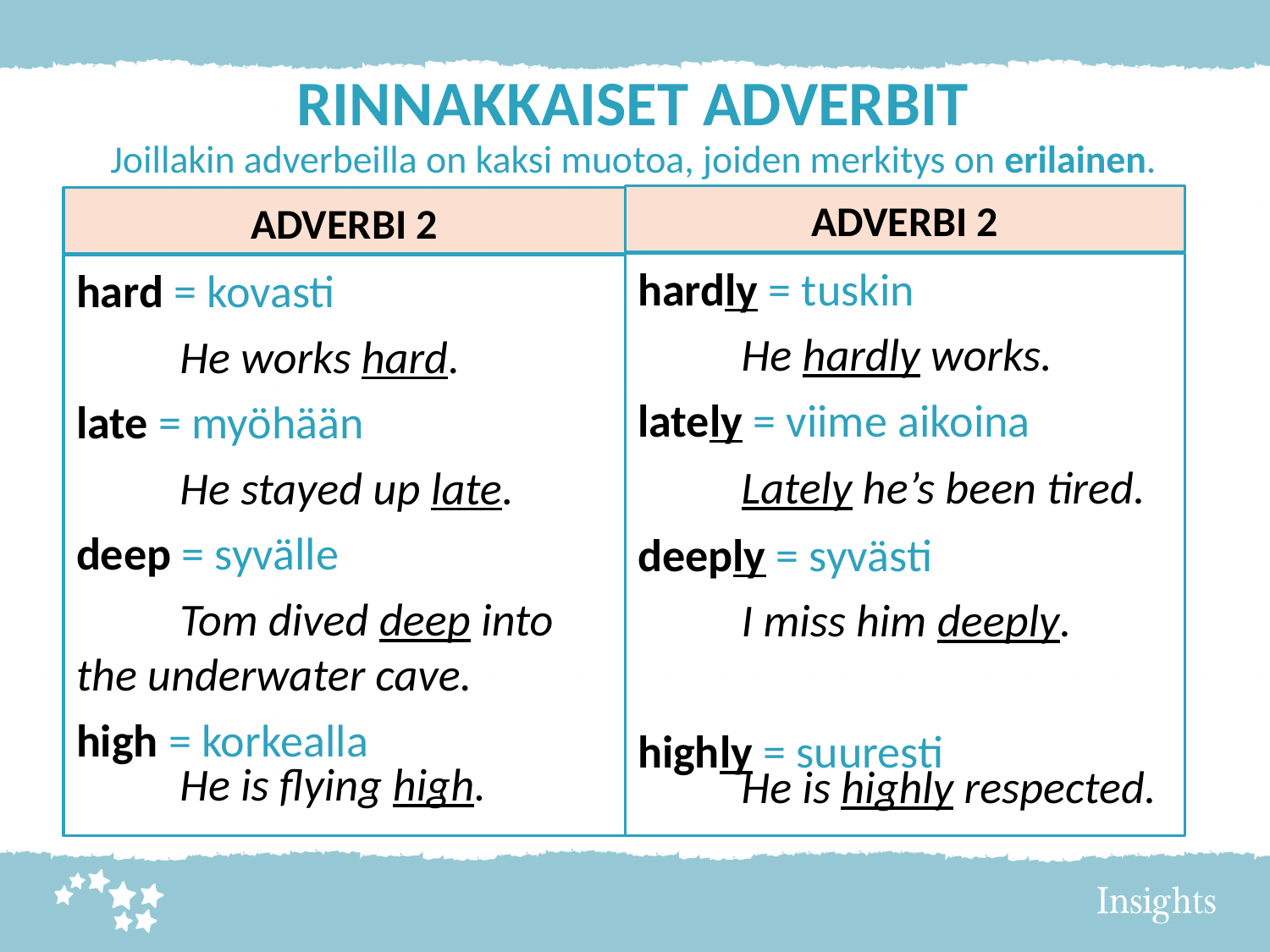

# RINNAKKAISET ADVERBIT Joillakin adverbeilla on kaksi muotoa, joiden merkitys on erilainen.
ADVERBI 2
ADVERBI 2
hardly = tuskin
          He hardly works.
lately = viime aikoina
          Lately he’s been tired.
deeply = syvästi
          I miss him deeply.
highly = suuresti
          He is highly respected.
hard = kovasti
          He works hard.
late = myöhään
          He stayed up late.
deep = syvälle
          Tom dived deep into  	the underwater cave.
high = korkealla
          He is flying high.